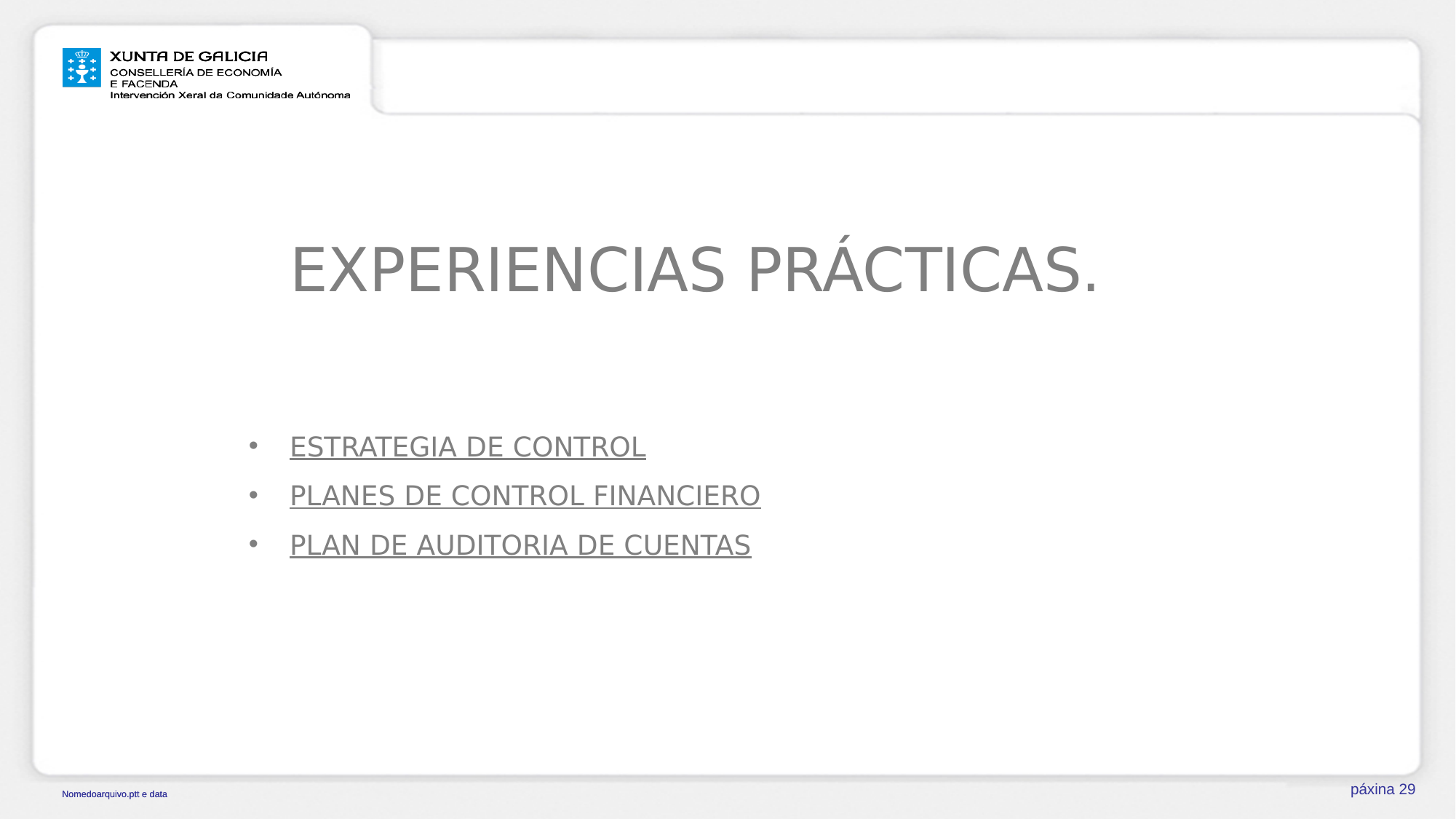

EXPERIENCIAS PRÁCTICAS.

ESTRATEGIA DE CONTROL
PLANES DE CONTROL FINANCIERO
PLAN DE AUDITORIA DE CUENTAS

páxina 29